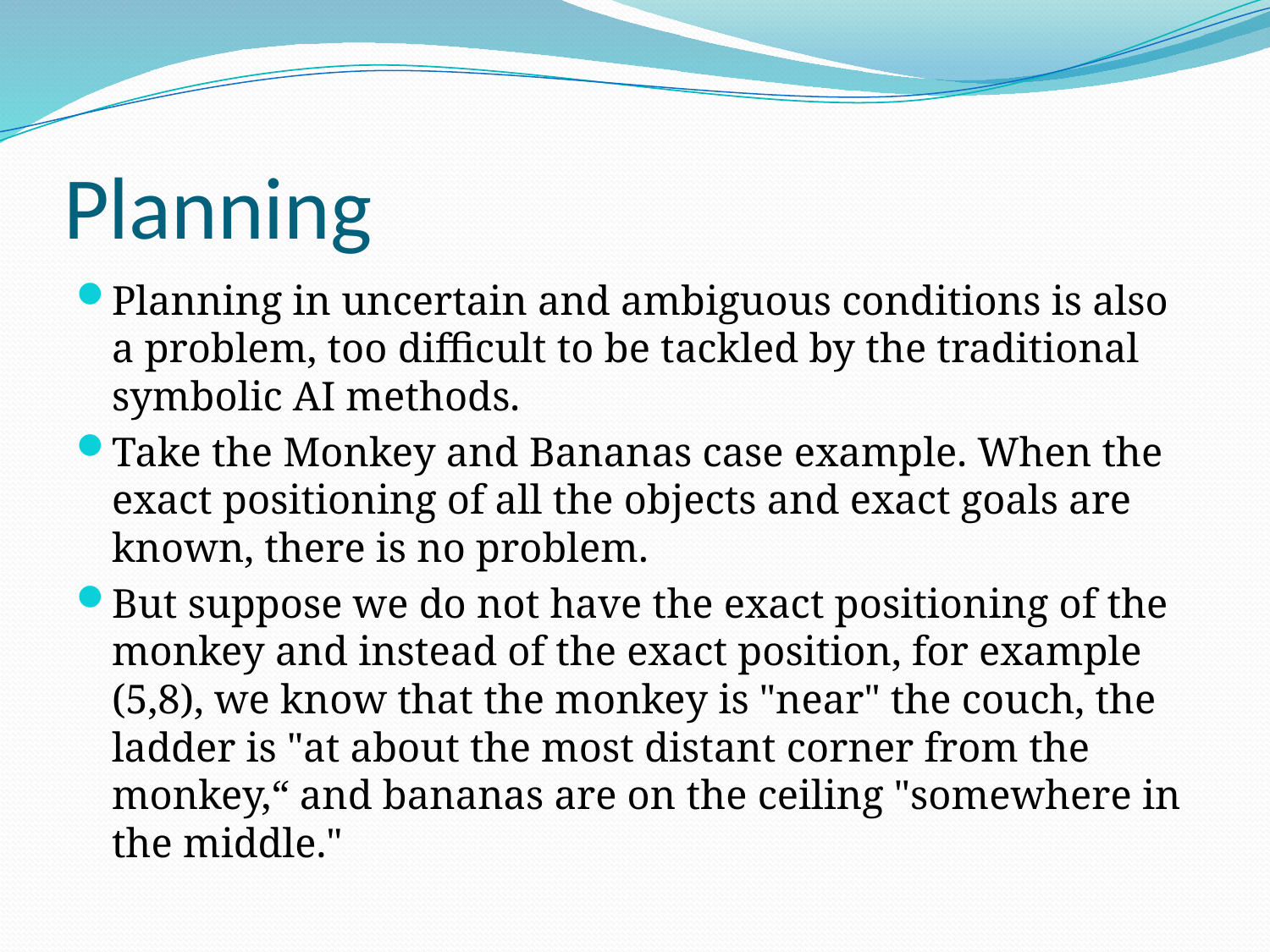

# Planning
Planning in uncertain and ambiguous conditions is also a problem, too difficult to be tackled by the traditional symbolic AI methods.
Take the Monkey and Bananas case example. When the exact positioning of all the objects and exact goals are known, there is no problem.
But suppose we do not have the exact positioning of the monkey and instead of the exact position, for example (5,8), we know that the monkey is "near" the couch, the ladder is "at about the most distant corner from the monkey,“ and bananas are on the ceiling "somewhere in the middle."